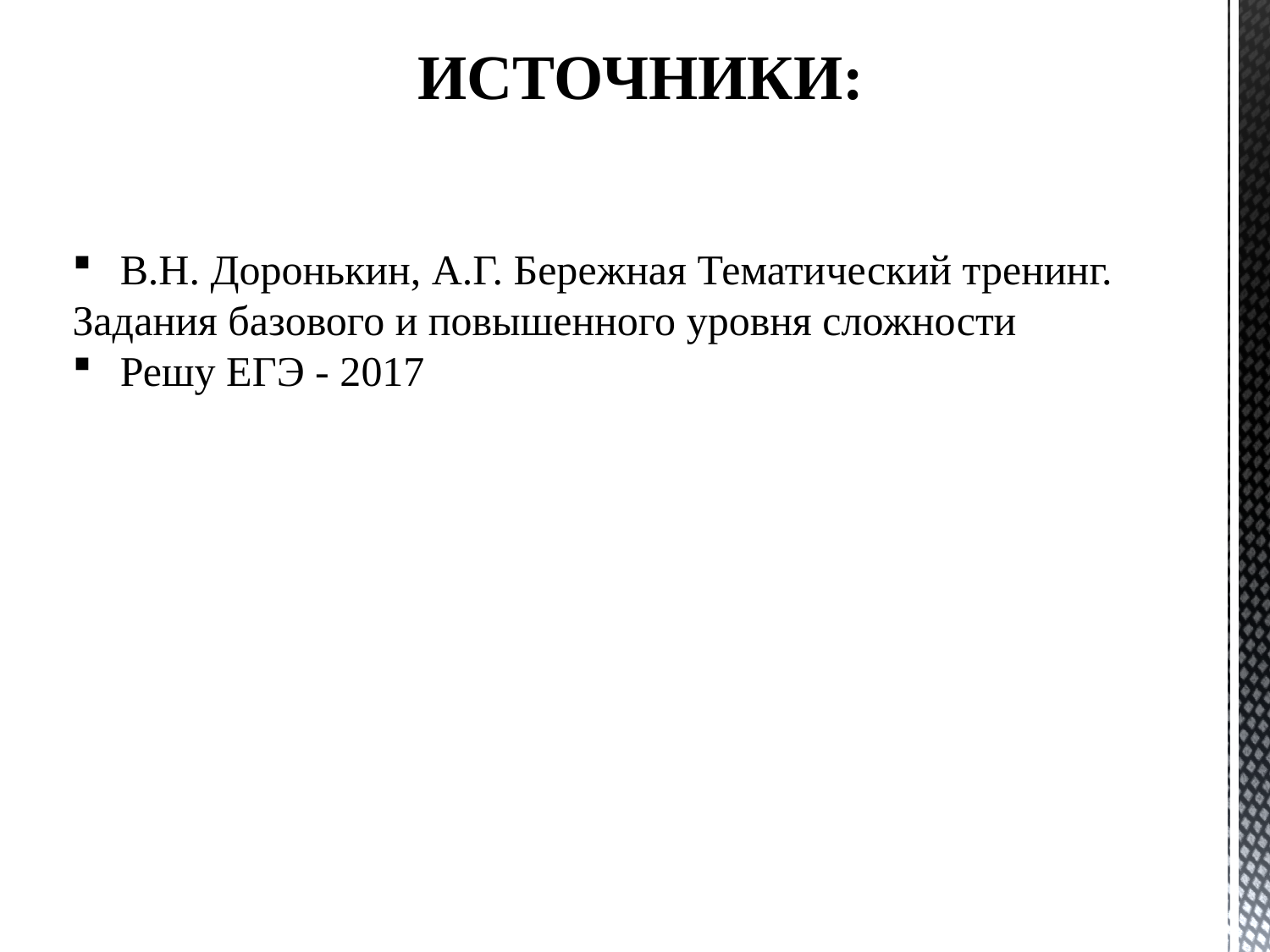

Источники:
В.Н. Доронькин, А.Г. Бережная Тематический тренинг.
Задания базового и повышенного уровня сложности
Решу ЕГЭ - 2017